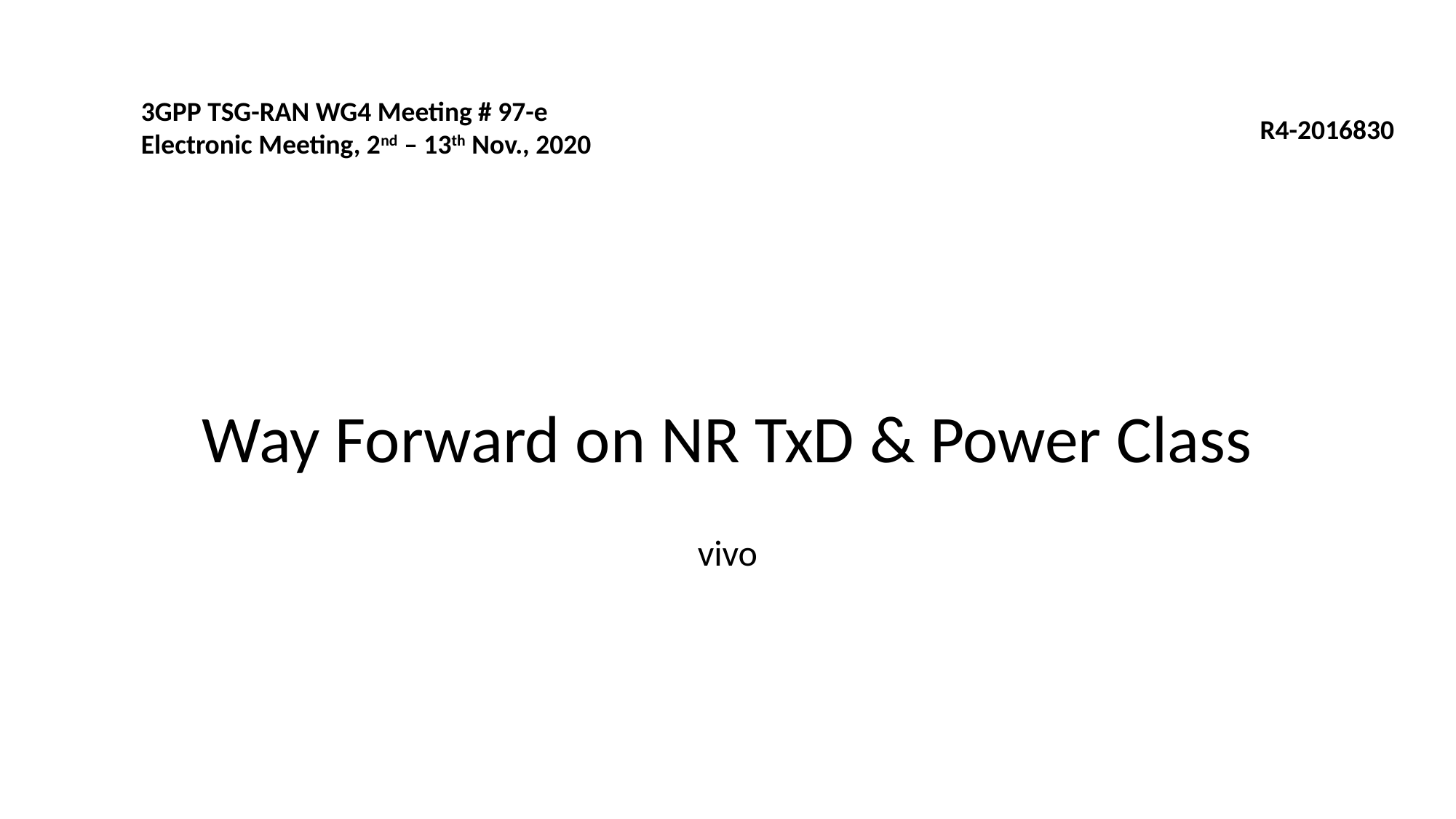

3GPP TSG-RAN WG4 Meeting # 97-e
Electronic Meeting, 2nd – 13th Nov., 2020
R4-2016830
# Way Forward on NR TxD & Power Class
vivo